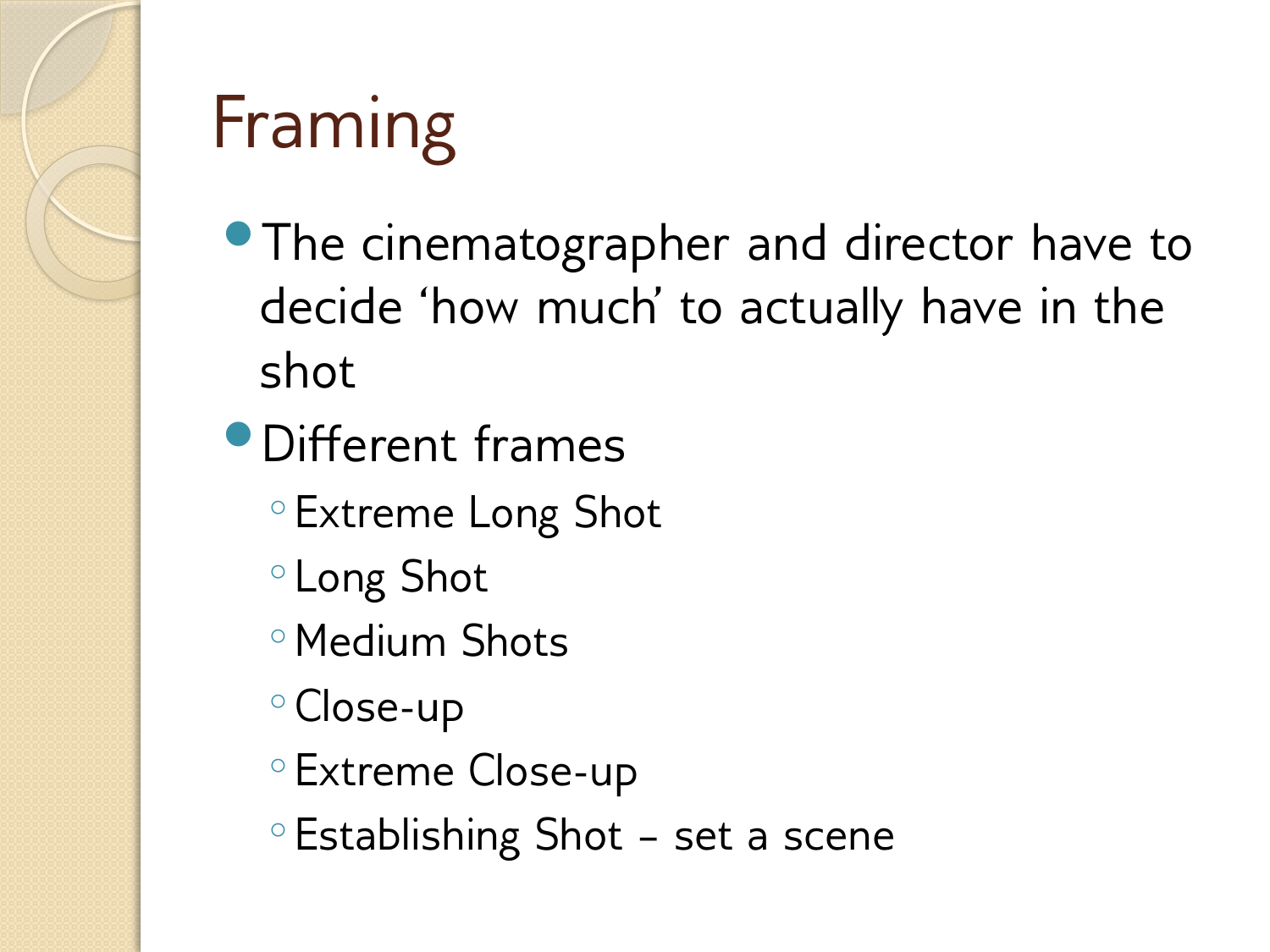

# Framing
The cinematographer and director have to decide ‘how much’ to actually have in the shot
Different frames
Extreme Long Shot
Long Shot
Medium Shots
Close-up
Extreme Close-up
Establishing Shot – set a scene